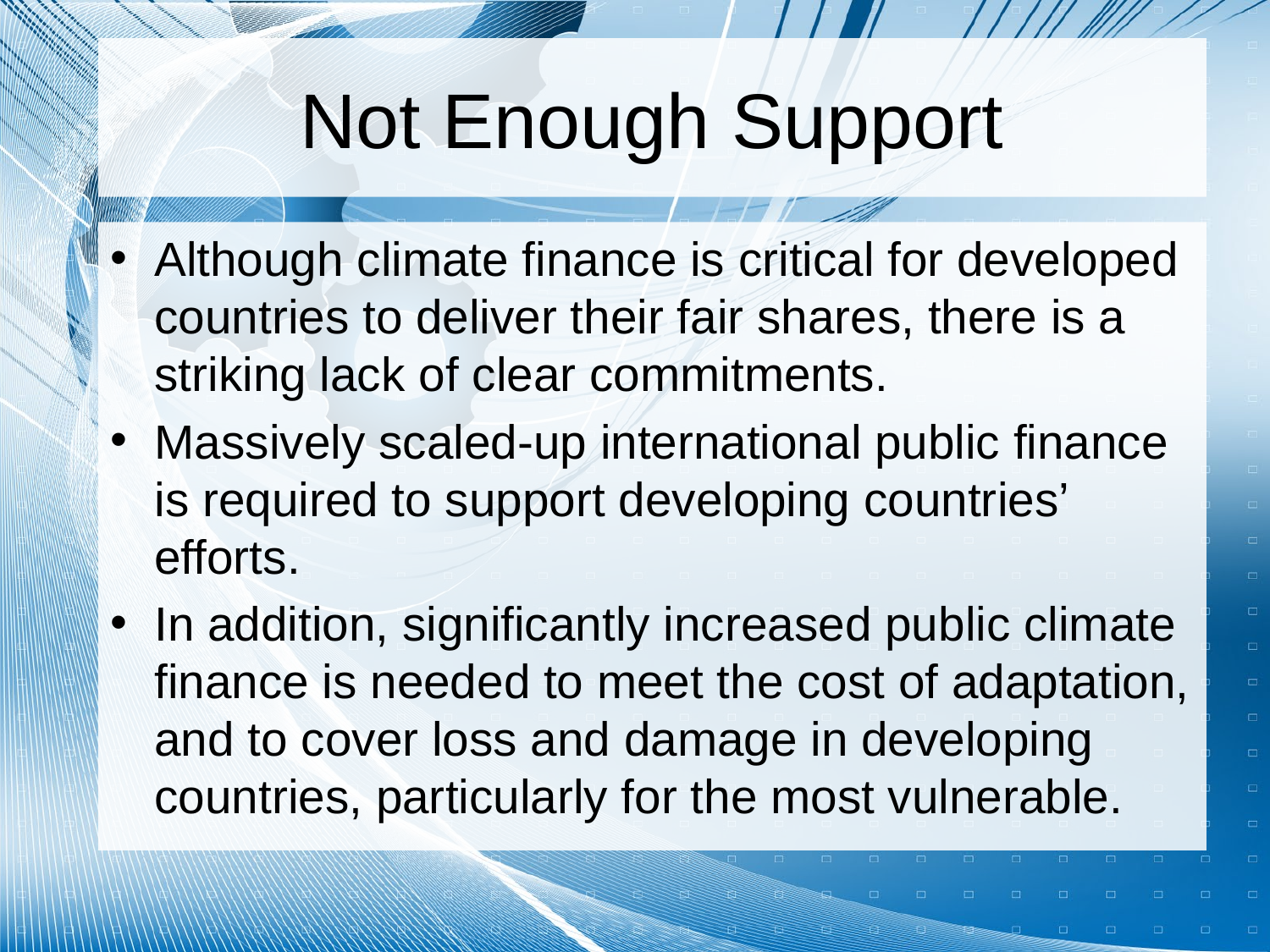

# Not Enough Support
Although climate finance is critical for developed countries to deliver their fair shares, there is a striking lack of clear commitments.
Massively scaled-up international public finance is required to support developing countries’ efforts.
In addition, significantly increased public climate finance is needed to meet the cost of adaptation, and to cover loss and damage in developing countries, particularly for the most vulnerable.